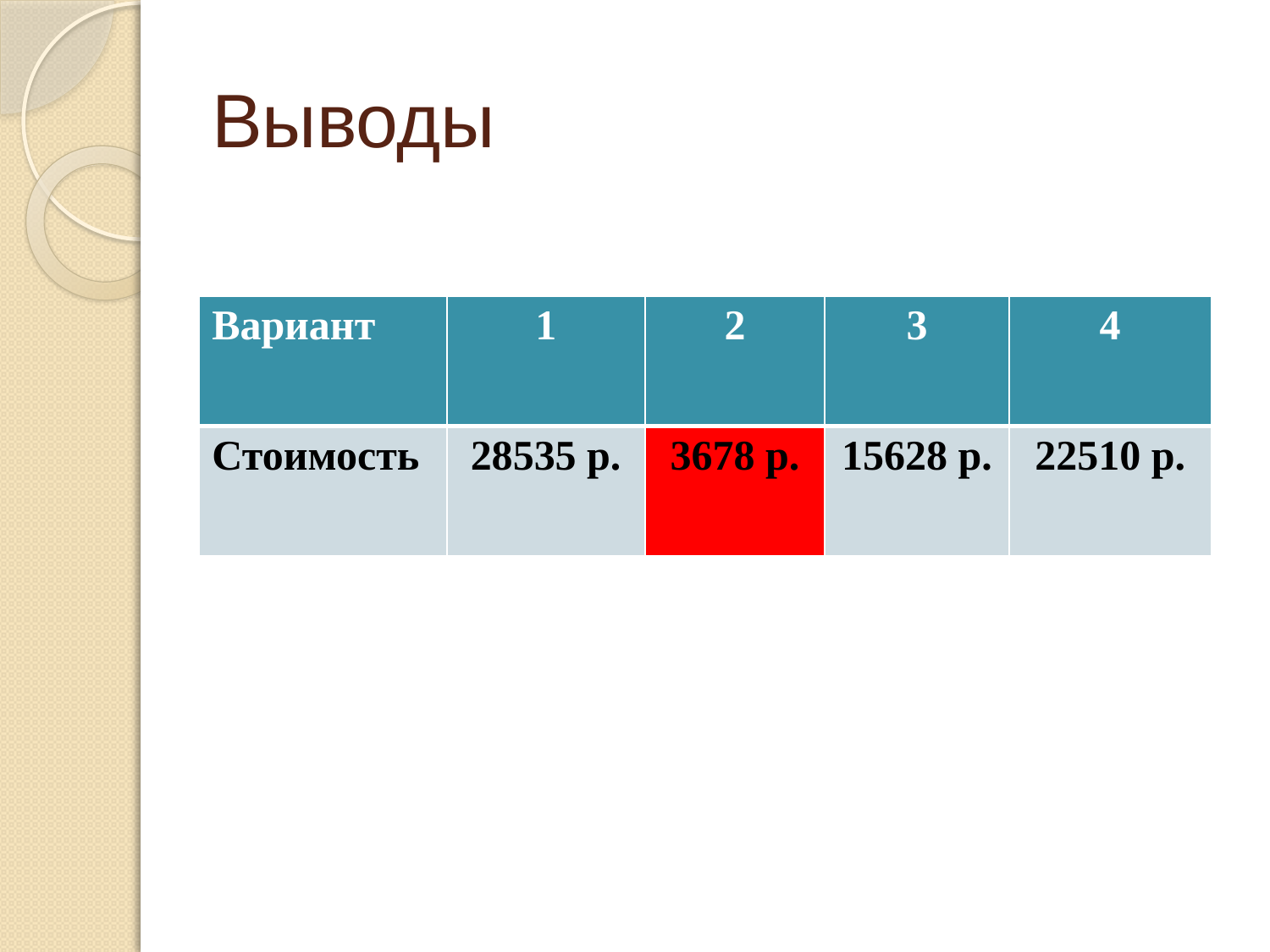

# Выводы

| Вариант | 1 | 2 | 3 | 4 |
| --- | --- | --- | --- | --- |
| Стоимость | 28535 р. | 3678 р. | 15628 р. | 22510 р. |